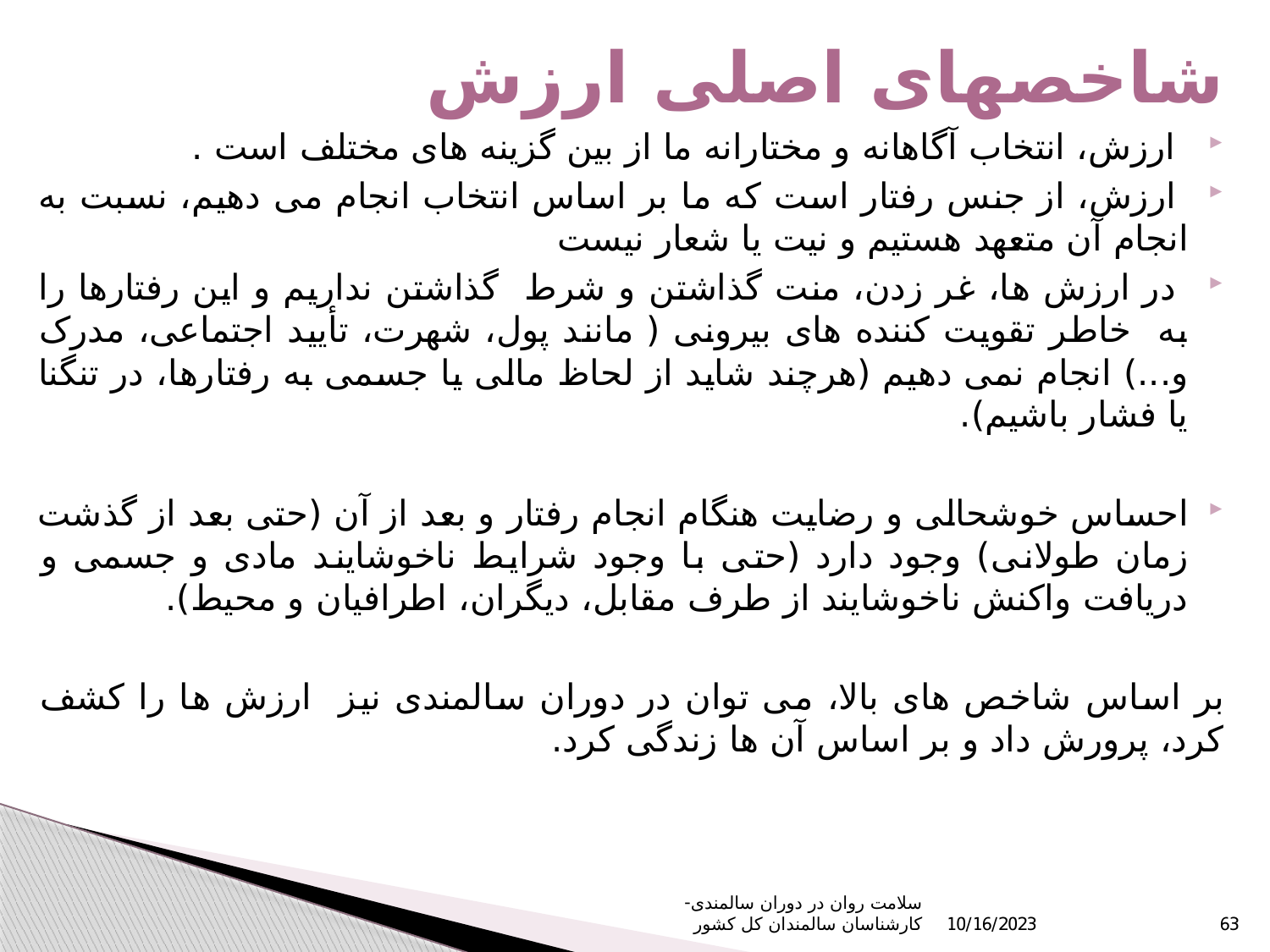

شاخصهای اصلی ارزش
 ارزش، انتخاب آگاهانه و مختارانه ما از بین گزینه های مختلف است .
 ارزش، از جنس رفتار است که ما بر اساس انتخاب انجام می دهیم، نسبت به انجام آن متعهد هستیم و نیت یا شعار نیست
 در ارزش ها، غر زدن، منت گذاشتن و شرط  گذاشتن نداریم و این رفتارها را به  خاطر تقویت کننده های بیرونی ( مانند پول، شهرت، تأیید اجتماعی، مدرک و...) انجام نمی دهیم (هرچند شاید از لحاظ مالی یا جسمی به رفتارها، در تنگنا یا فشار باشیم).

احساس خوشحالی و رضایت هنگام انجام رفتار و بعد از آن (حتی بعد از گذشت زمان طولانی) وجود دارد (حتی با وجود شرایط ناخوشایند مادی و جسمی و دریافت واکنش ناخوشایند از طرف مقابل، دیگران، اطرافیان و محیط).

بر اساس شاخص های بالا، می توان در دوران سالمندی نیز  ارزش ها را کشف کرد، پرورش داد و بر اساس آن ها زندگی کرد.

سلامت روان در دوران سالمندی- کارشناسان سالمندان کل کشور
10/16/2023
63